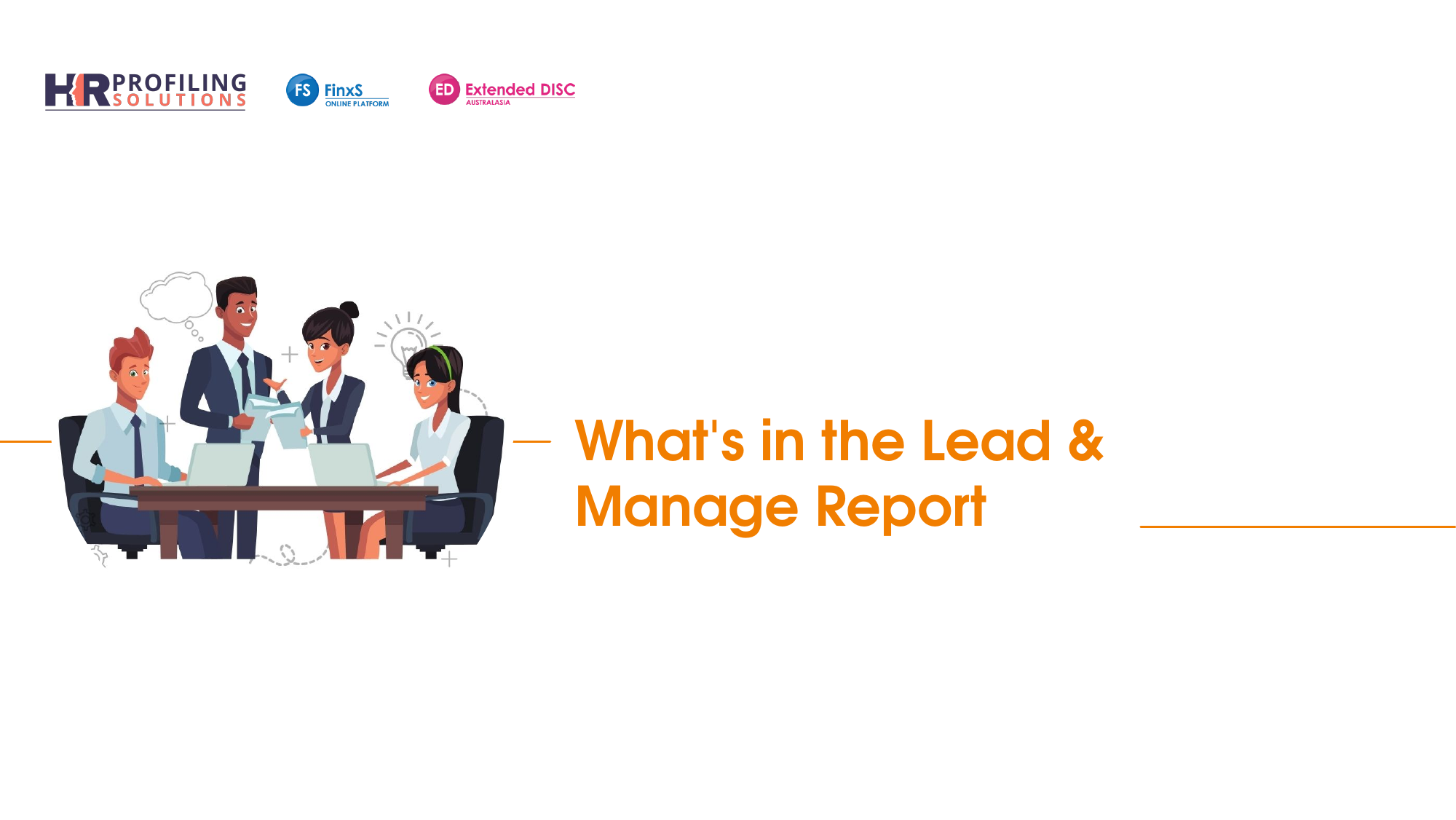

What's in the Lead & Manage Report